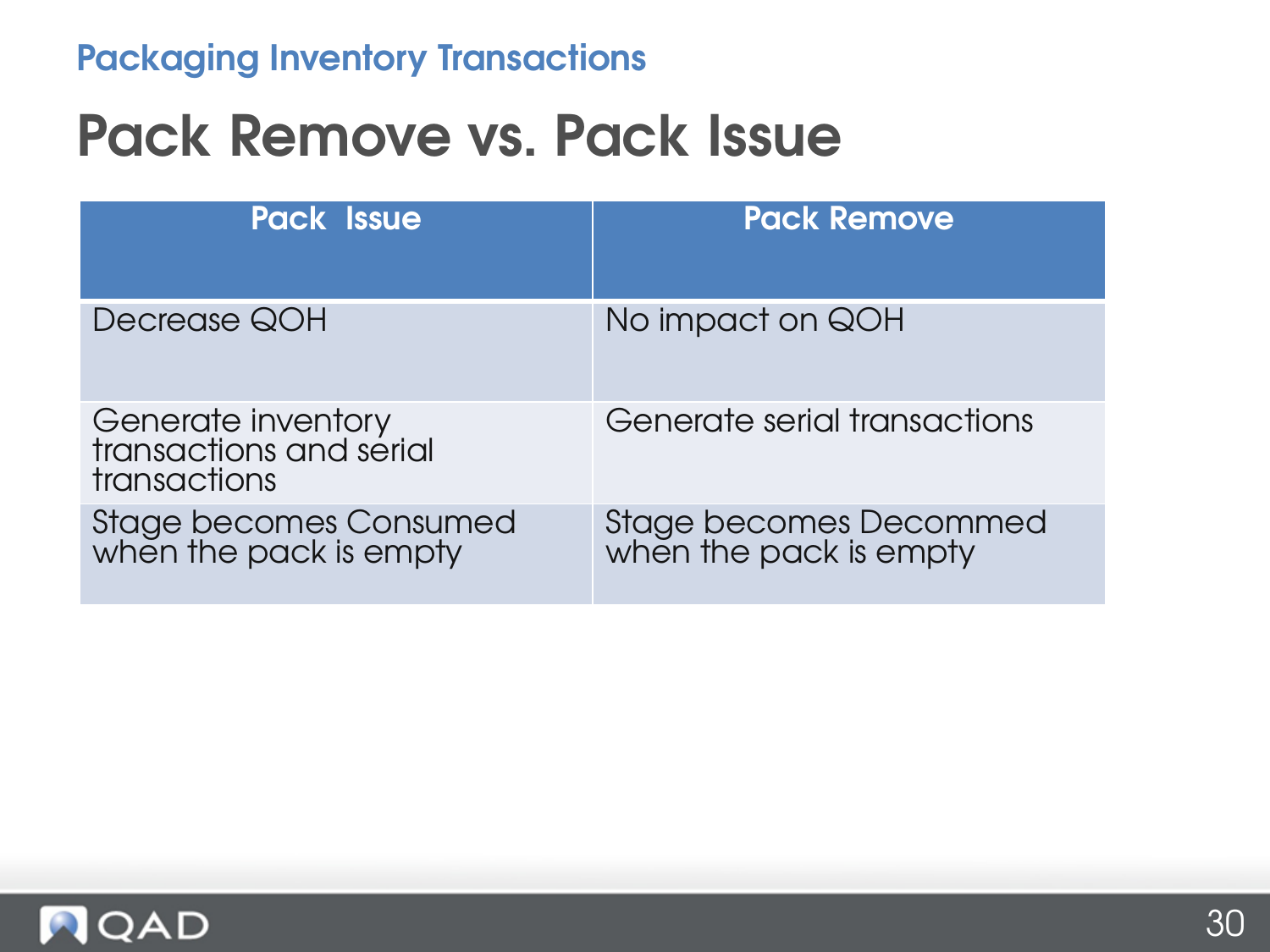

Packaging Inventory Transactions
# Pack Remove vs. Pack Issue
| Pack Issue | Pack Remove |
| --- | --- |
| Decrease QOH | No impact on QOH |
| Generate inventory transactions and serial transactions | Generate serial transactions |
| Stage becomes Consumed when the pack is empty | Stage becomes Decommed when the pack is empty |
30